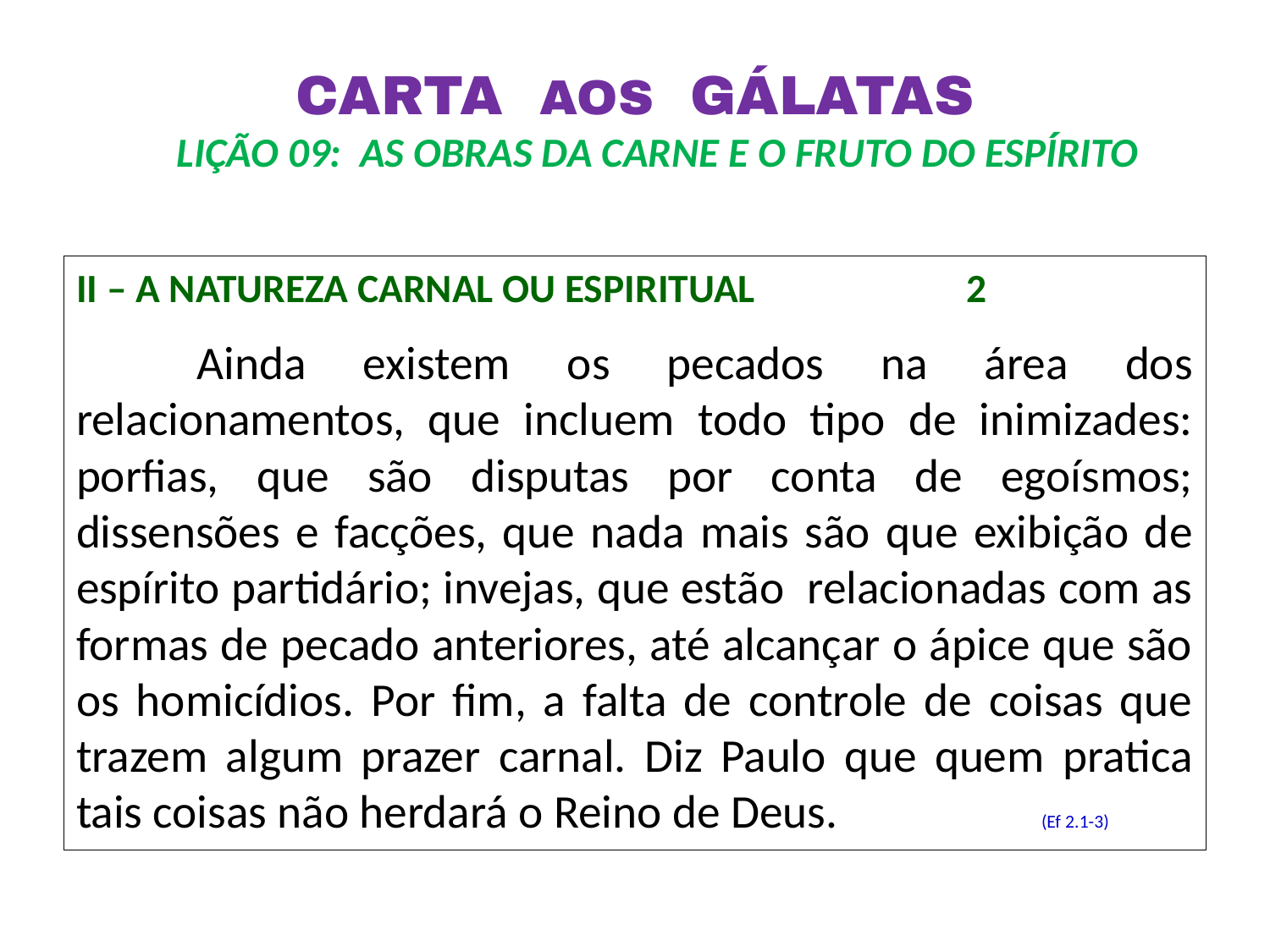

# CARTA  AOS  GÁLATAS LIÇÃO 09:  AS OBRAS DA CARNE E O FRUTO DO ESPÍRITO
II – A NATUREZA CARNAL OU ESPIRITUAL		     2

	Ainda existem os pecados na área dos relacionamentos, que incluem todo tipo de inimizades: porfias, que são disputas por conta de egoísmos; dissensões e facções, que nada mais são que exibição de espírito partidário; invejas, que estão  relacionadas com as formas de pecado anteriores, até alcançar o ápice que são os homicídios. Por fim, a falta de controle de coisas que trazem algum prazer carnal. Diz Paulo que quem pratica tais coisas não herdará o Reino de Deus.		(Ef 2.1-3)